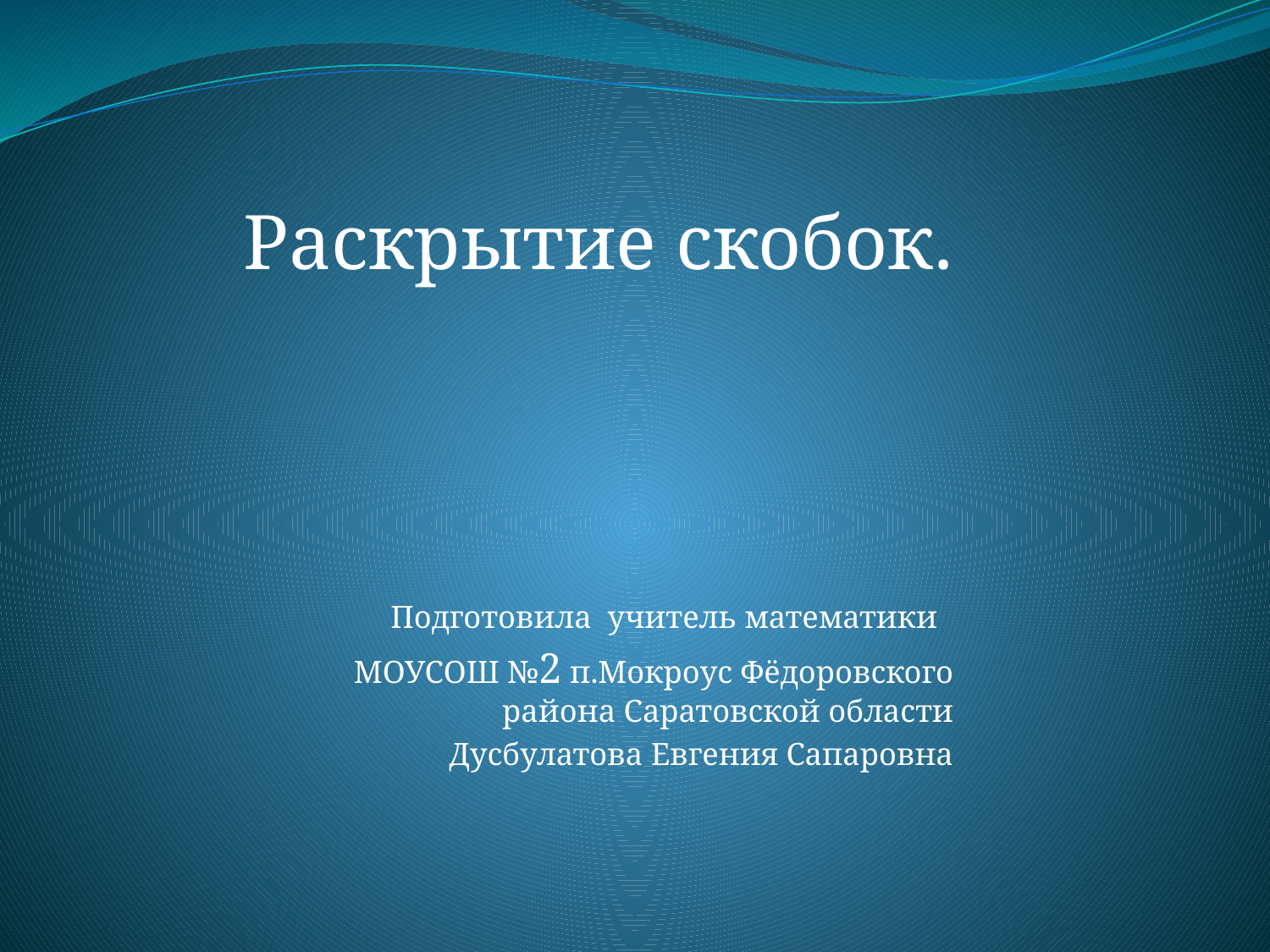

Раскрытие скобок.

Подготовила  учитель математики
МОУСОШ №2 п.Мокроус Фёдоровского района Саратовской области
Дусбулатова Евгения Сапаровна